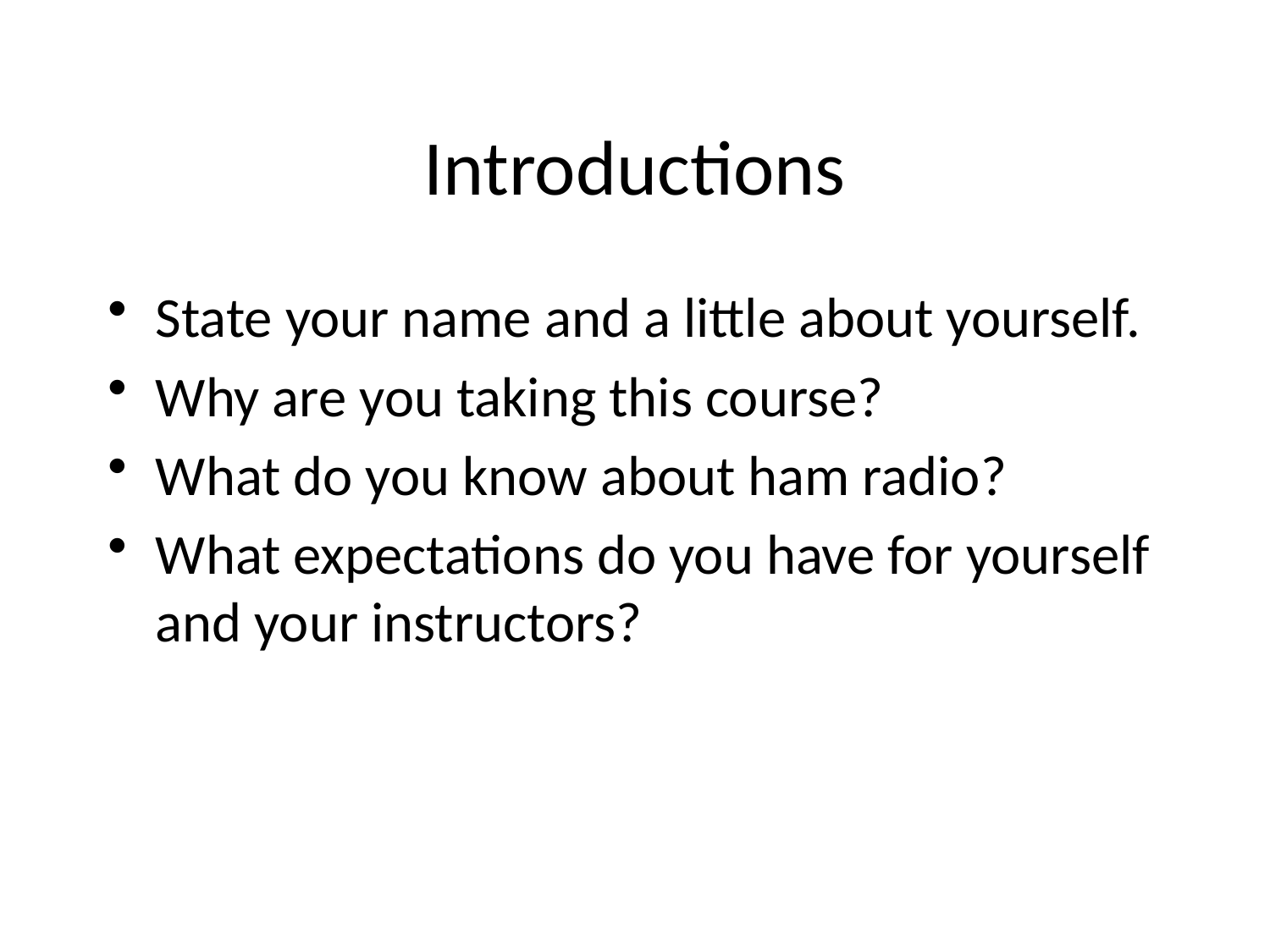

Introductions
State your name and a little about yourself.
Why are you taking this course?
What do you know about ham radio?
What expectations do you have for yourself and your instructors?